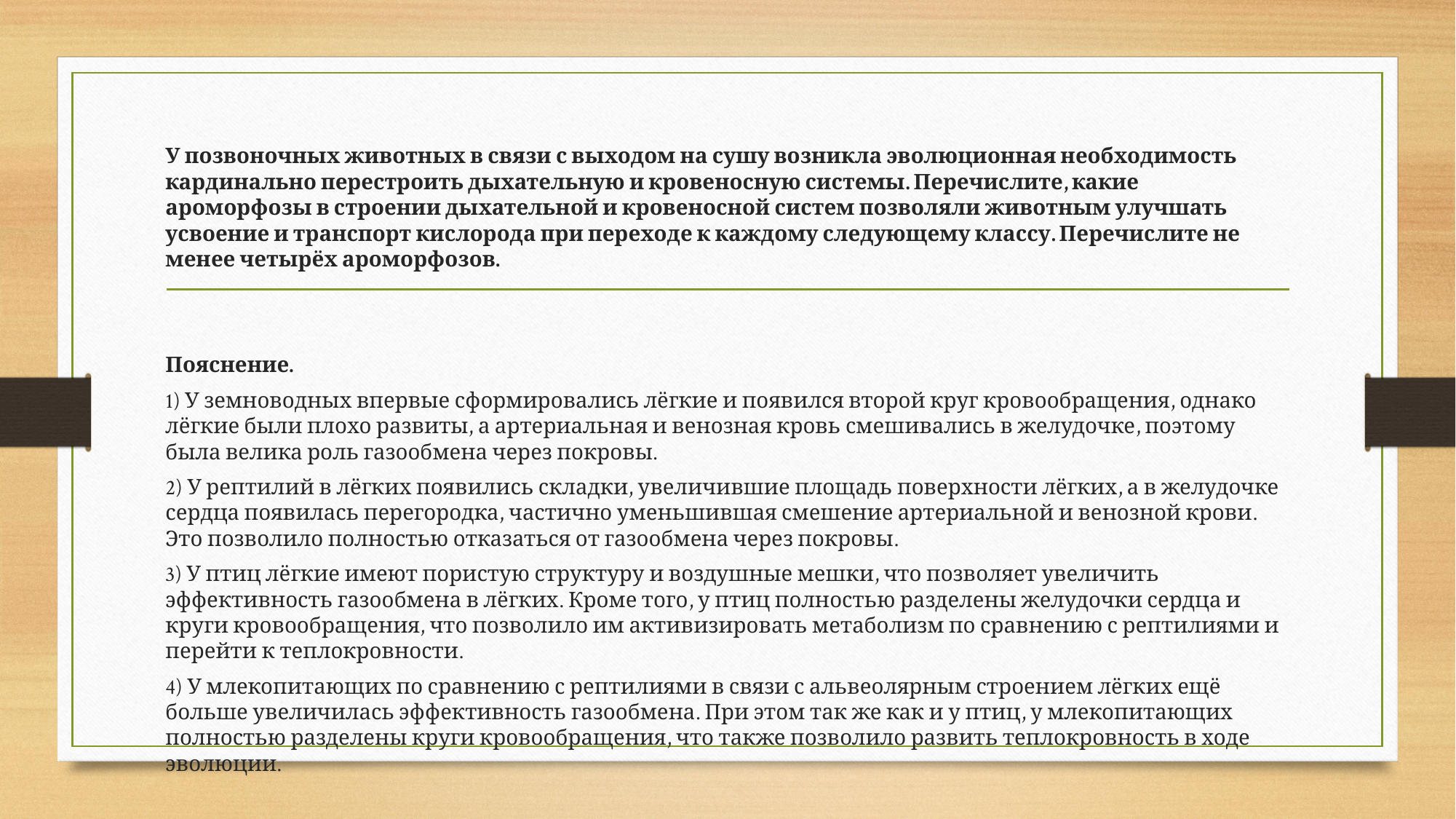

#
У позвоночных животных в связи с выходом на сушу возникла эволюционная необходимость кардинально перестроить дыхательную и кровеносную системы. Перечислите, какие ароморфозы в строении дыхательной и кровеносной систем позволяли животным улучшать усвоение и транспорт кислорода при переходе к каждому следующему классу. Перечислите не менее четырёх ароморфозов.

Пояснение.
1) У земноводных впервые сформировались лёгкие и появился второй круг кровообращения, однако лёгкие были плохо развиты, а артериальная и венозная кровь смешивались в желудочке, поэтому была велика роль газообмена через покровы.
2) У рептилий в лёгких появились складки, увеличившие площадь поверхности лёгких, а в желудочке сердца появилась перегородка, частично уменьшившая смешение артериальной и венозной крови. Это позволило полностью отказаться от газообмена через покровы.
3) У птиц лёгкие имеют пористую структуру и воздушные мешки, что позволяет увеличить эффективность газообмена в лёгких. Кроме того, у птиц полностью разделены желудочки сердца и круги кровообращения, что позволило им активизировать метаболизм по сравнению с рептилиями и перейти к теплокровности.
4) У млекопитающих по сравнению с рептилиями в связи с альвеолярным строением лёгких ещё больше увеличилась эффективность газообмена. При этом так же как и у птиц, у млекопитающих полностью разделены круги кровообращения, что также позволило развить теплокровность в ходе эволюции.